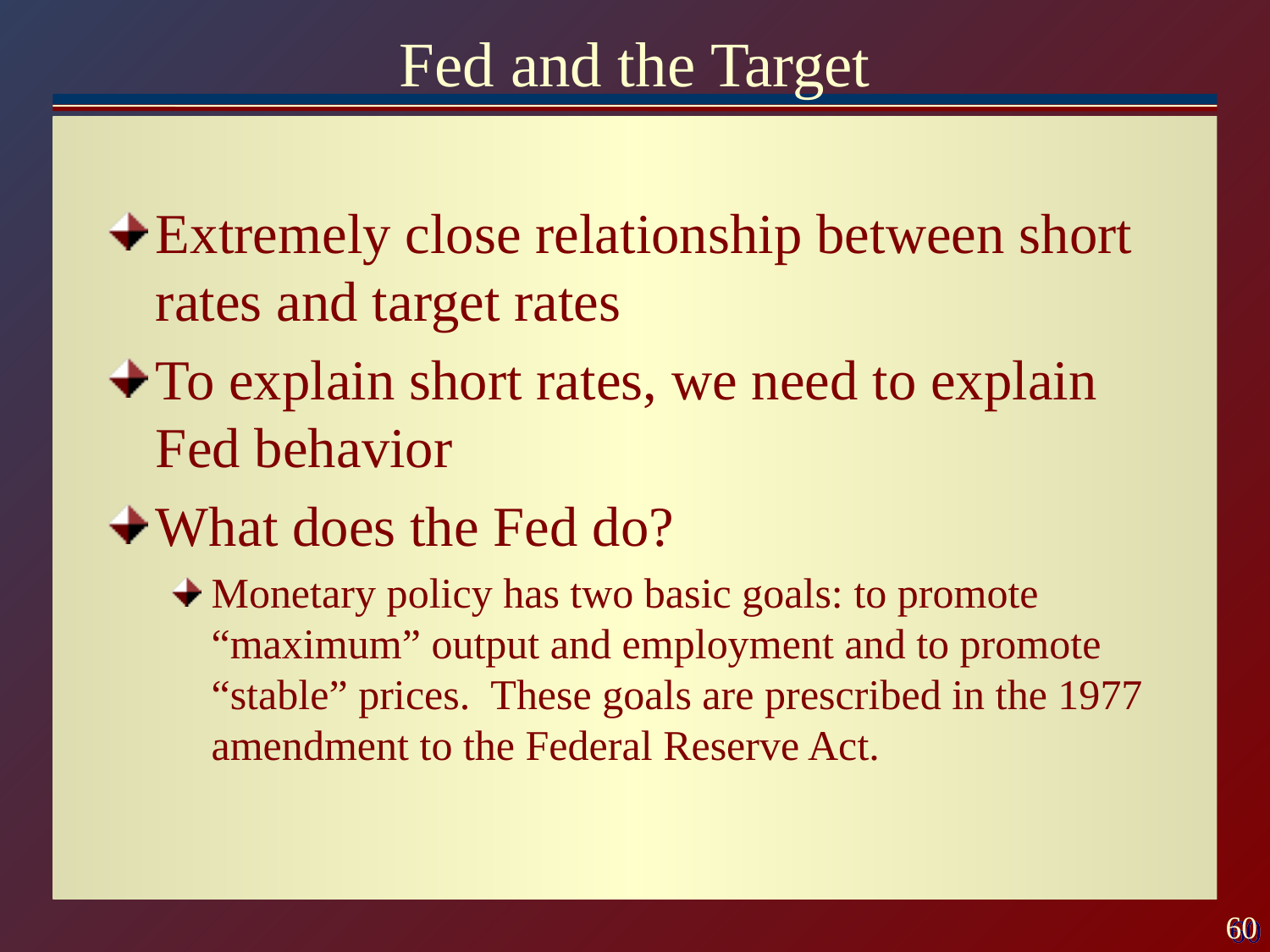

# Fed and the Target
Extremely close relationship between short rates and target rates
To explain short rates, we need to explain Fed behavior
What does the Fed do?
Monetary policy has two basic goals: to promote “maximum” output and employment and to promote “stable” prices.  These goals are prescribed in the 1977 amendment to the Federal Reserve Act.